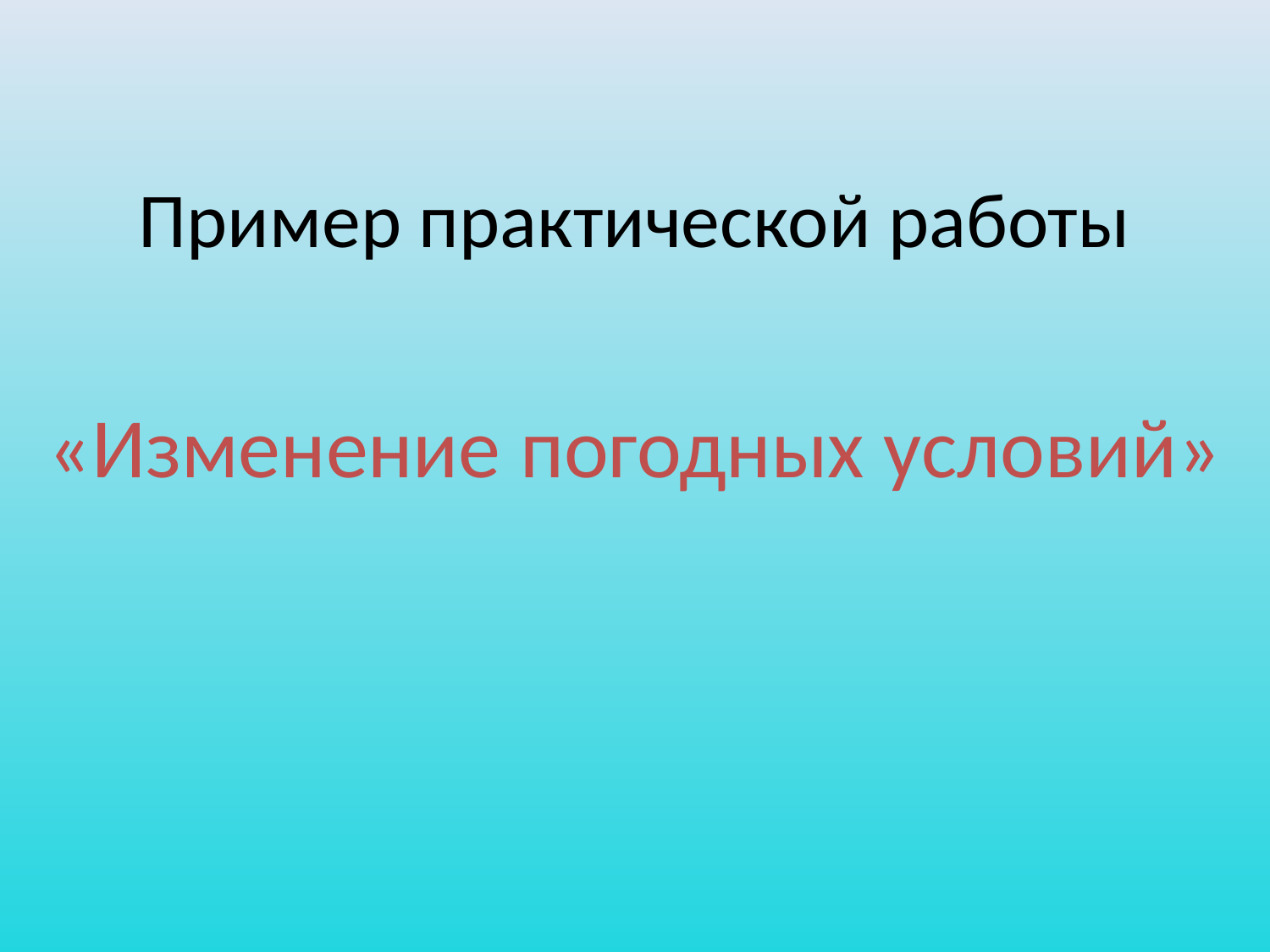

# Пример практической работы
«Изменение погодных условий»